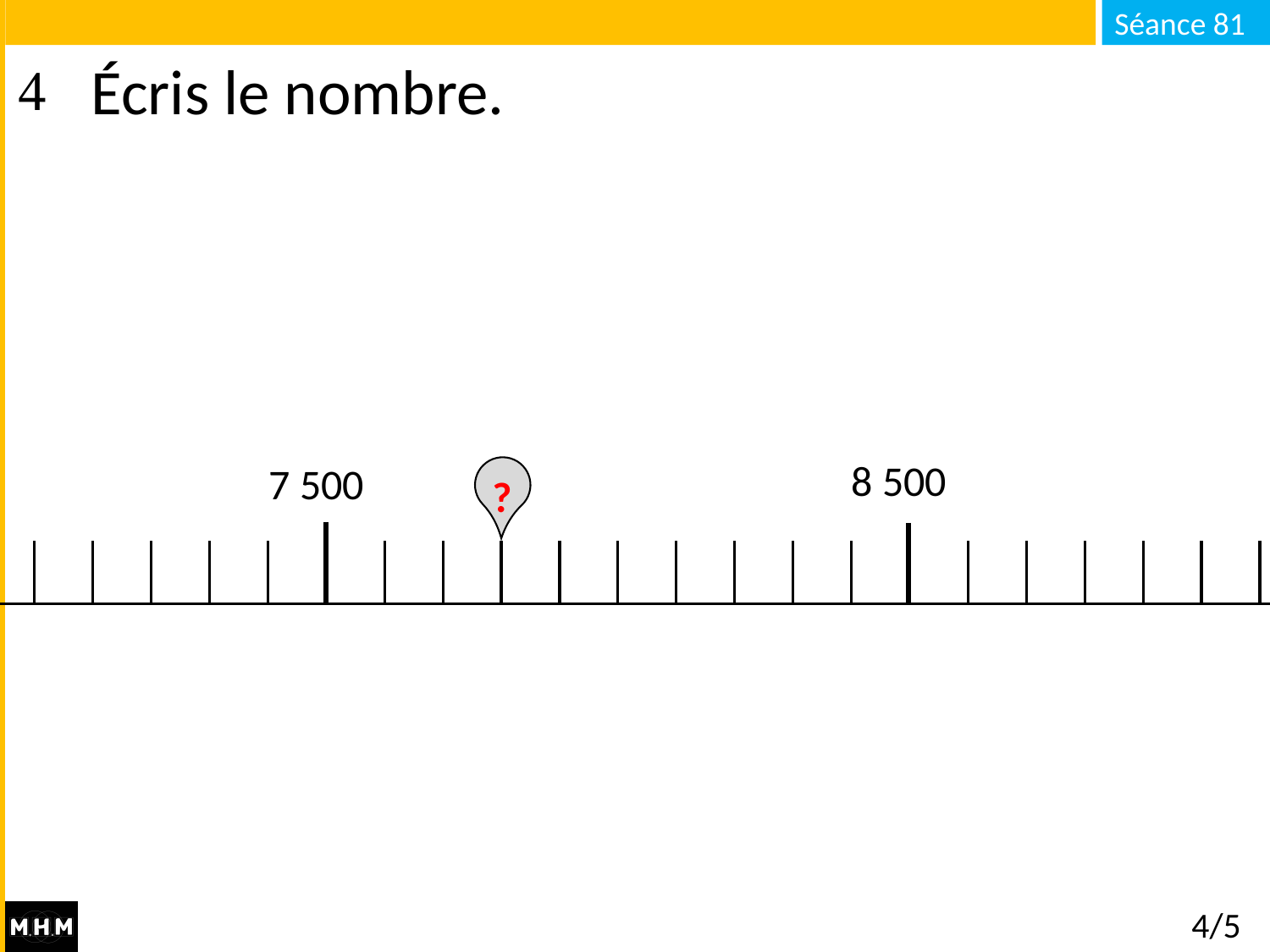

# Écris le nombre.
8 500
7 500

?
4/5